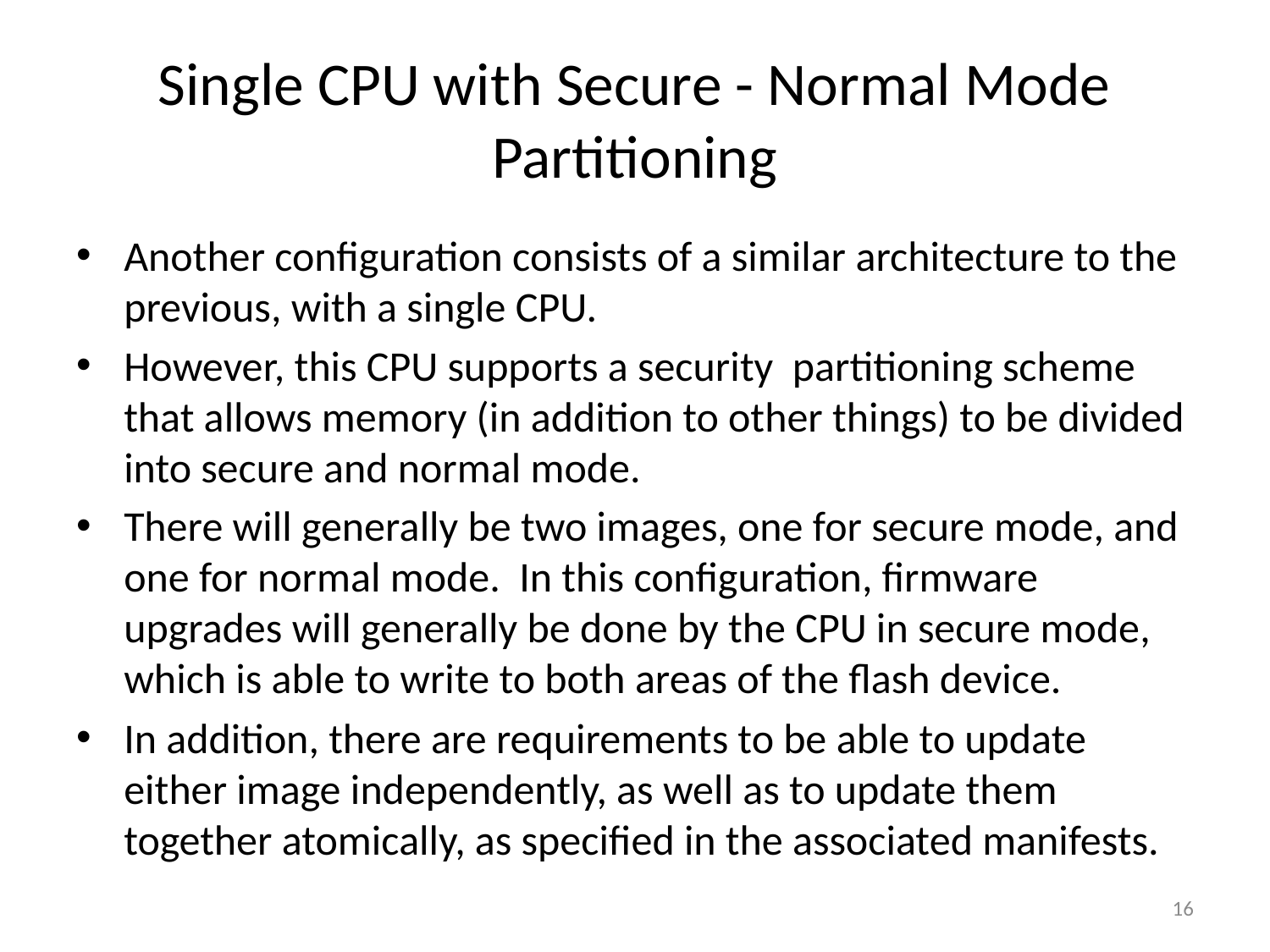

# Single CPU with Secure - Normal Mode Partitioning
Another configuration consists of a similar architecture to the previous, with a single CPU.
However, this CPU supports a security  partitioning scheme that allows memory (in addition to other things) to be divided into secure and normal mode.
There will generally be two images, one for secure mode, and one for normal mode.  In this configuration, firmware upgrades will generally be done by the CPU in secure mode, which is able to write to both areas of the flash device.
In addition, there are requirements to be able to update either image independently, as well as to update them together atomically, as specified in the associated manifests.

16